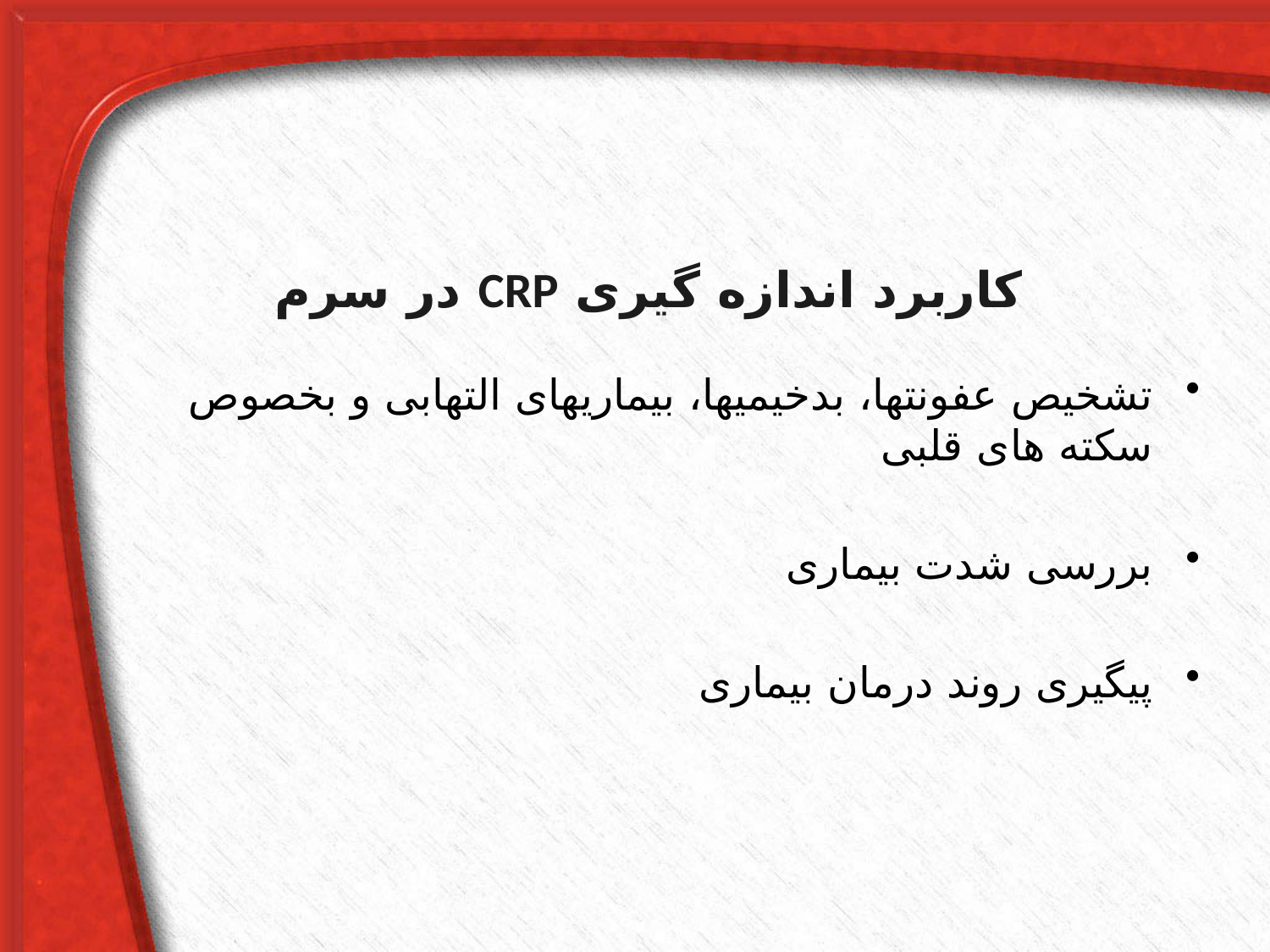

# کاربرد اندازه گیری CRP در سرم
تشخیص عفونتها، بدخیمیها، بیماریهای التهابی و بخصوص سکته های قلبی

بررسی شدت بیماری

پیگیری روند درمان بیماری